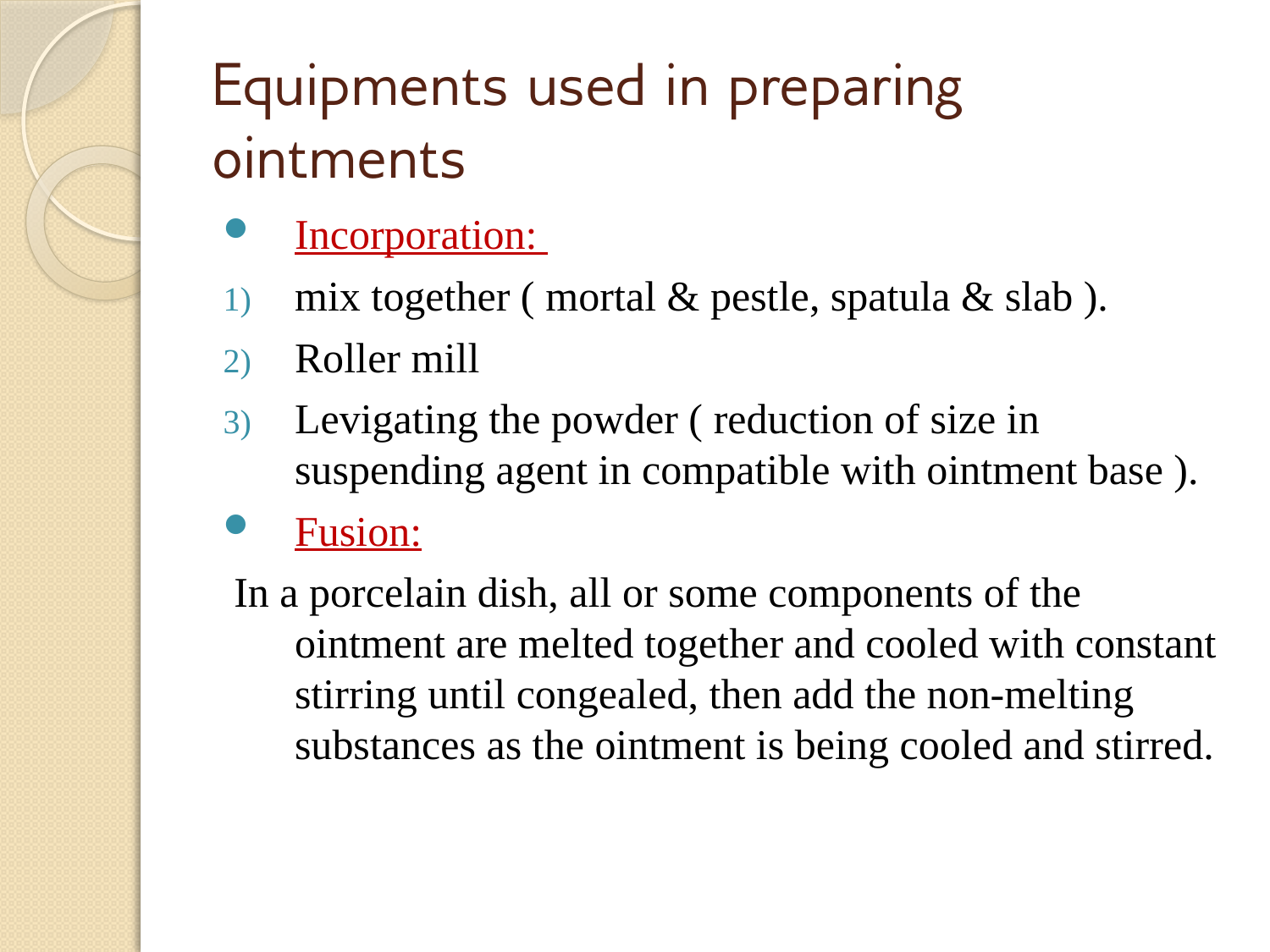

# Equipments used in preparing ointments
Incorporation:
mix together ( mortal & pestle, spatula & slab ).
Roller mill
Levigating the powder ( reduction of size in suspending agent in compatible with ointment base ).
Fusion:
 In a porcelain dish, all or some components of the ointment are melted together and cooled with constant stirring until congealed, then add the non-melting substances as the ointment is being cooled and stirred.